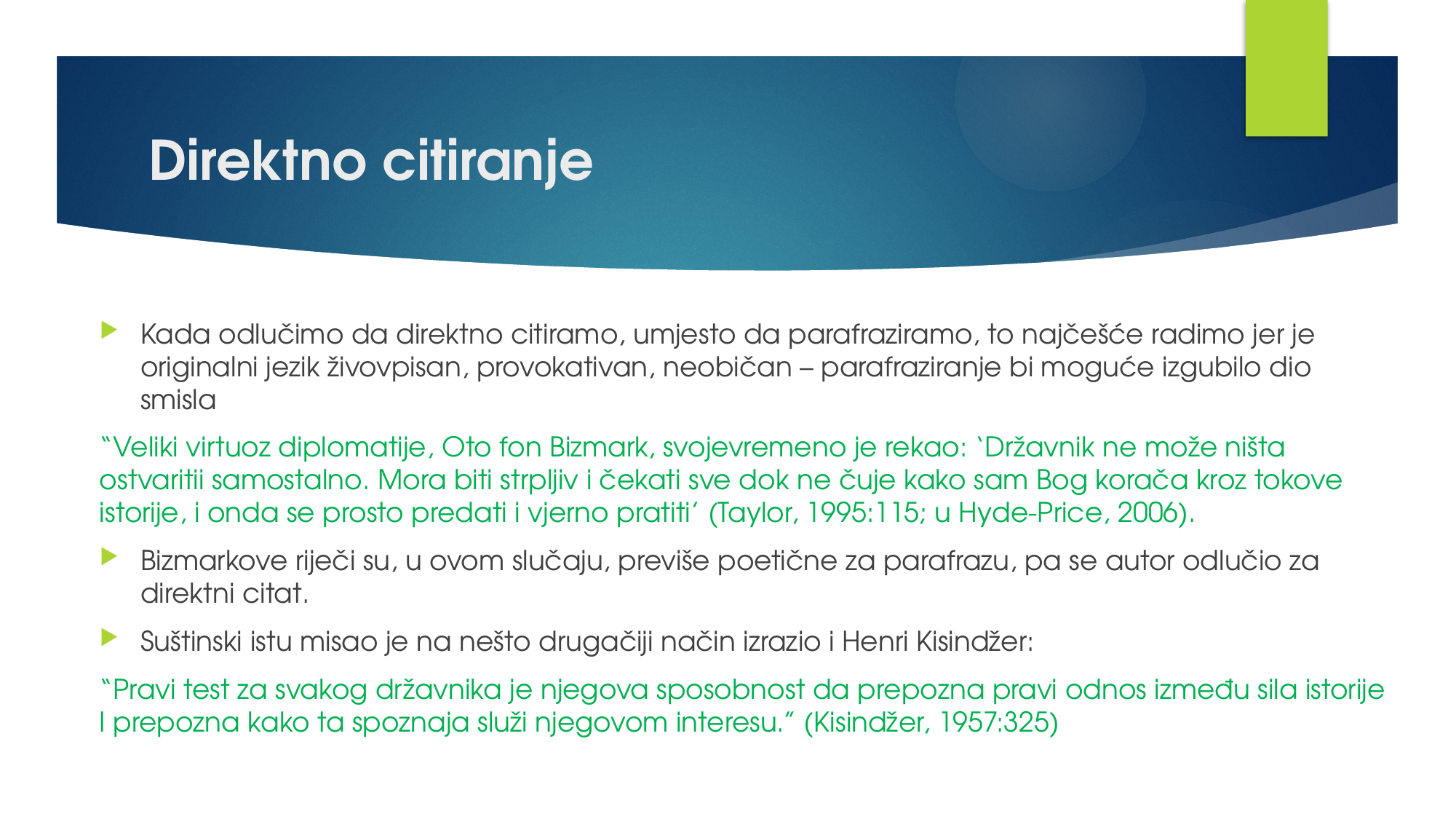

# Direktno citiranje
Kada odlučimo da direktno citiramo, umjesto da parafraziramo, to najčešće radimo jer je originalni jezik živovpisan, provokativan, neobičan – parafraziranje bi moguće izgubilo dio smisla
“Veliki virtuoz diplomatije, Oto fon Bizmark, svojevremeno je rekao: ‘Državnik ne može ništa ostvaritii samostalno. Mora biti strpljiv i čekati sve dok ne čuje kako sam Bog korača kroz tokove istorije, i onda se prosto predati i vjerno pratiti’ (Taylor, 1995:115; u Hyde-Price, 2006).
Bizmarkove riječi su, u ovom slučaju, previše poetične za parafrazu, pa se autor odlučio za direktni citat.
Suštinski istu misao je na nešto drugačiji način izrazio i Henri Kisindžer:
“Pravi test za svakog državnika je njegova sposobnost da prepozna pravi odnos između sila istorije I prepozna kako ta spoznaja služi njegovom interesu.” (Kisindžer, 1957:325)